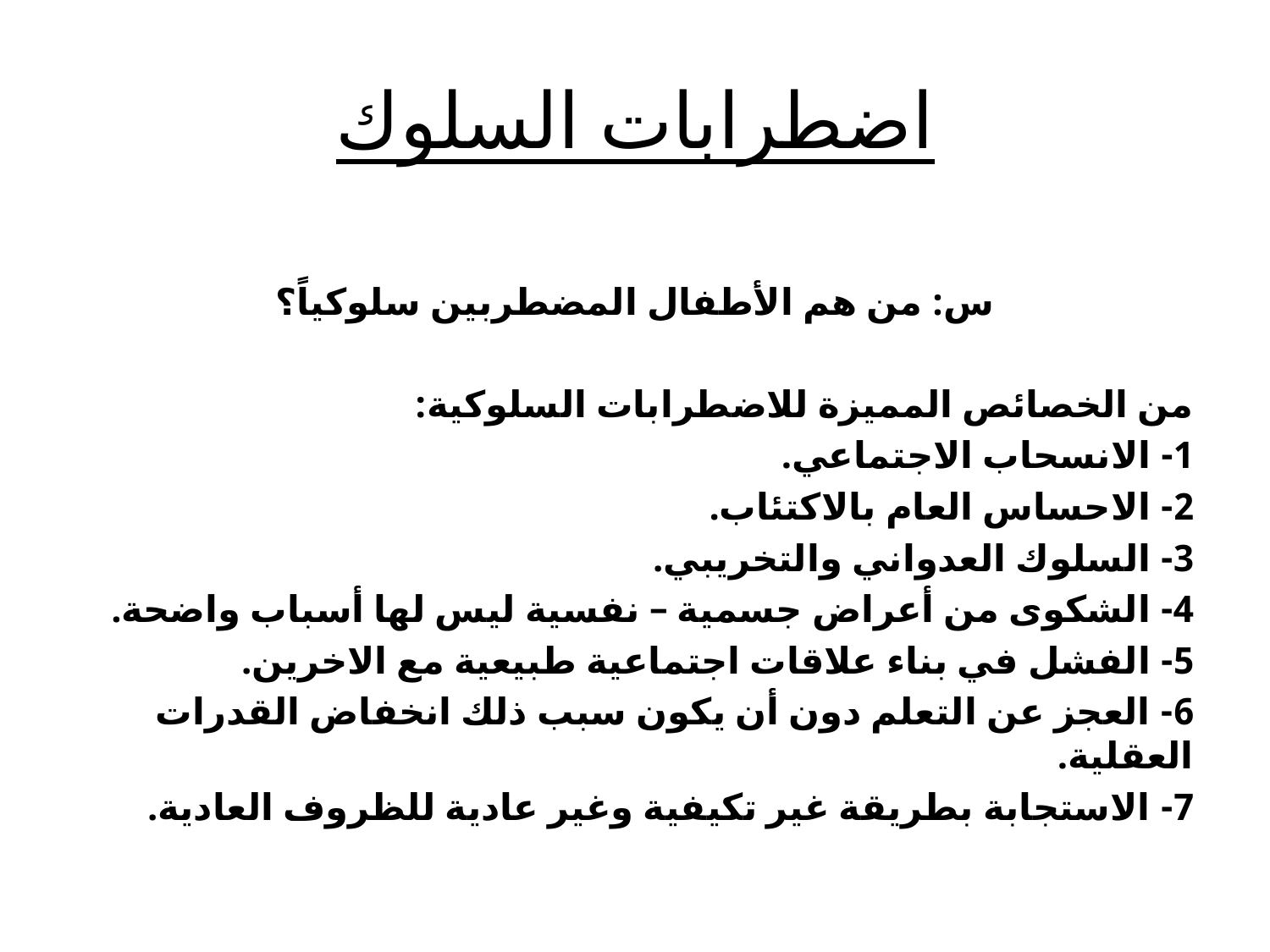

# اضطرابات السلوك

س: من هم الأطفال المضطربين سلوكياً؟

من الخصائص المميزة للاضطرابات السلوكية:
1- الانسحاب الاجتماعي.
2- الاحساس العام بالاكتئاب.
3- السلوك العدواني والتخريبي.
4- الشكوى من أعراض جسمية – نفسية ليس لها أسباب واضحة.
5- الفشل في بناء علاقات اجتماعية طبيعية مع الاخرين.
6- العجز عن التعلم دون أن يكون سبب ذلك انخفاض القدرات العقلية.
7- الاستجابة بطريقة غير تكيفية وغير عادية للظروف العادية.